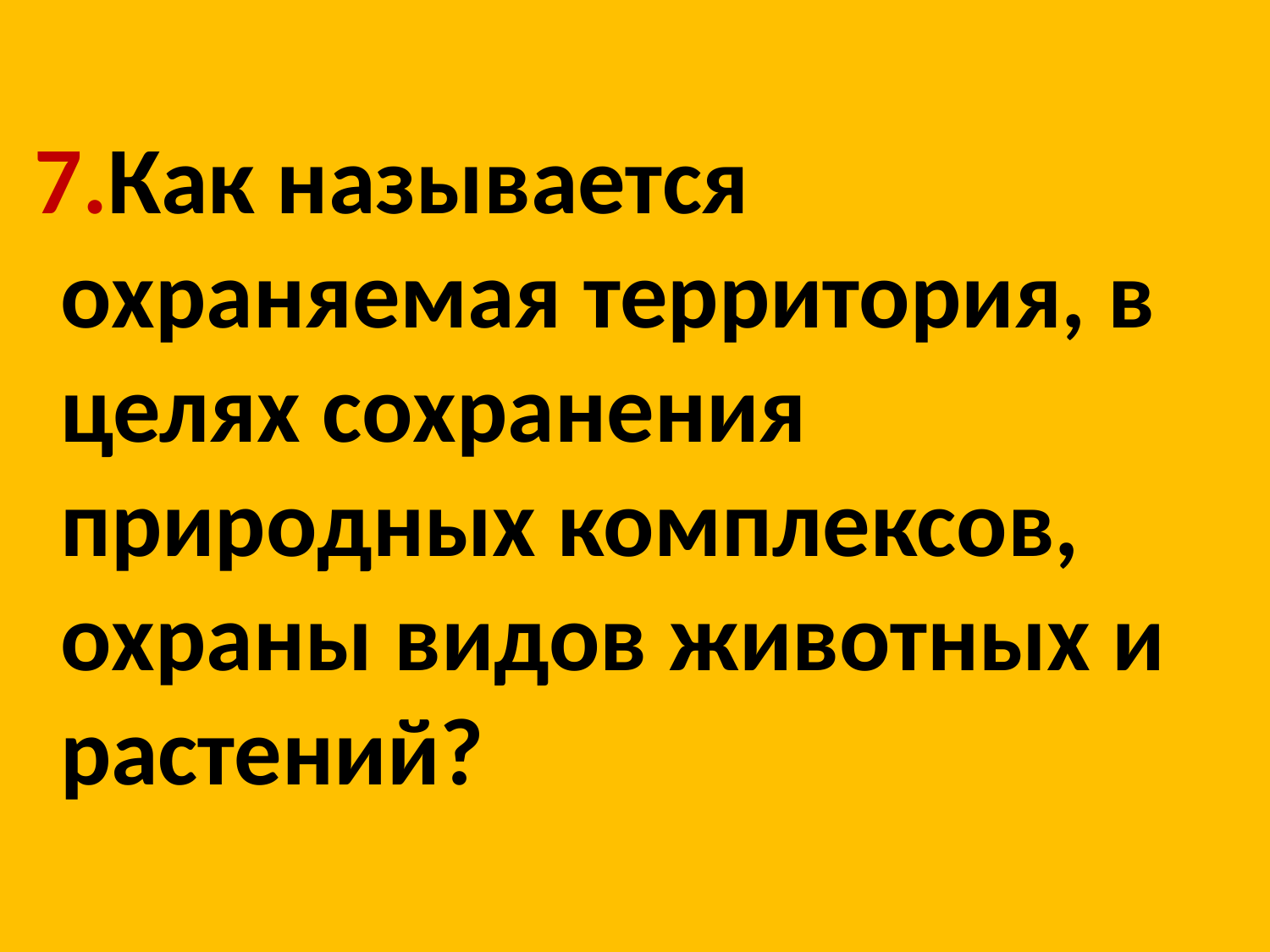

7.Как называется охраняемая территория, в целях сохранения природных комплексов, охраны видов животных и растений?
#